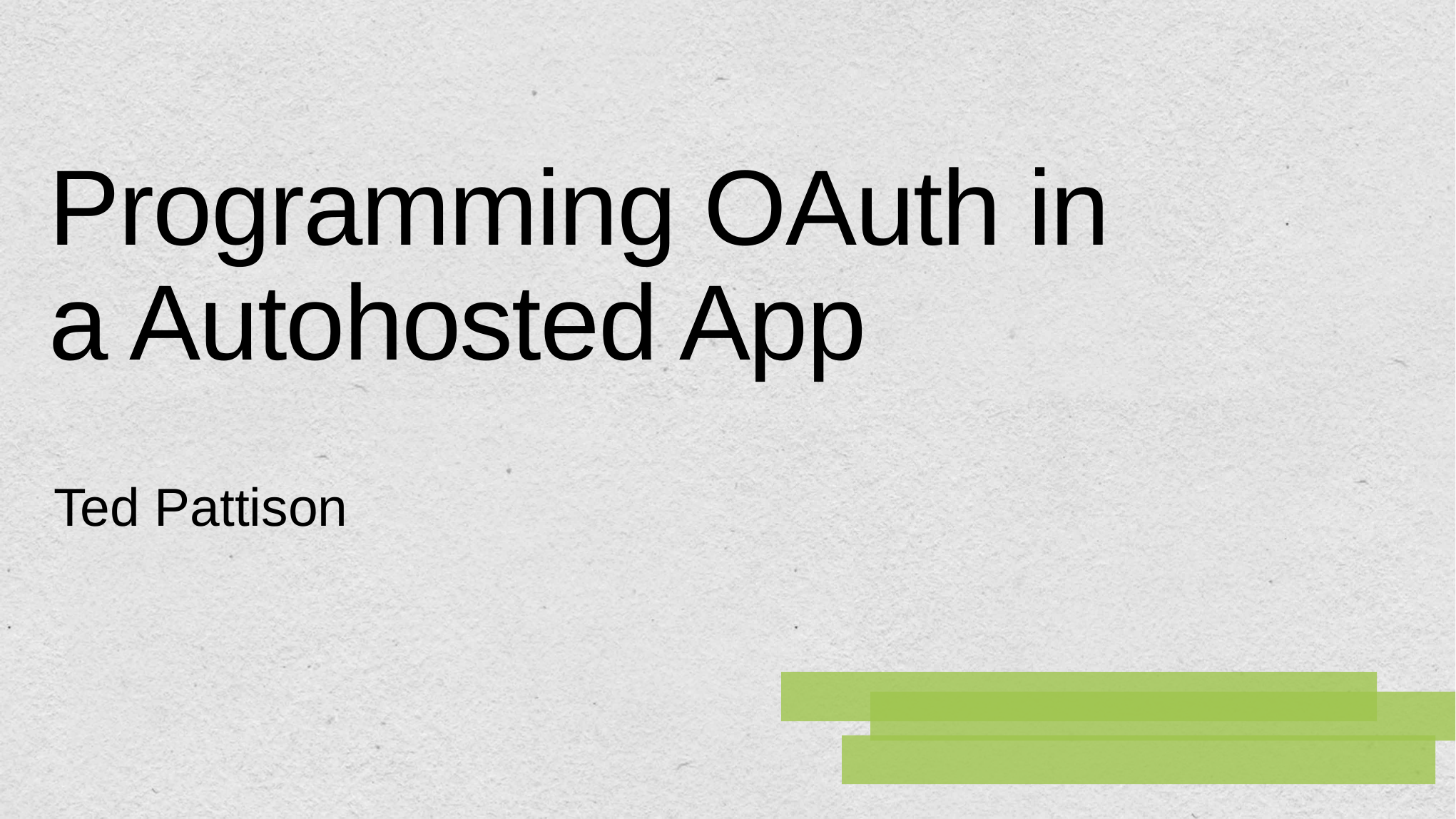

# Programming OAuth in a Autohosted App
Ted Pattison